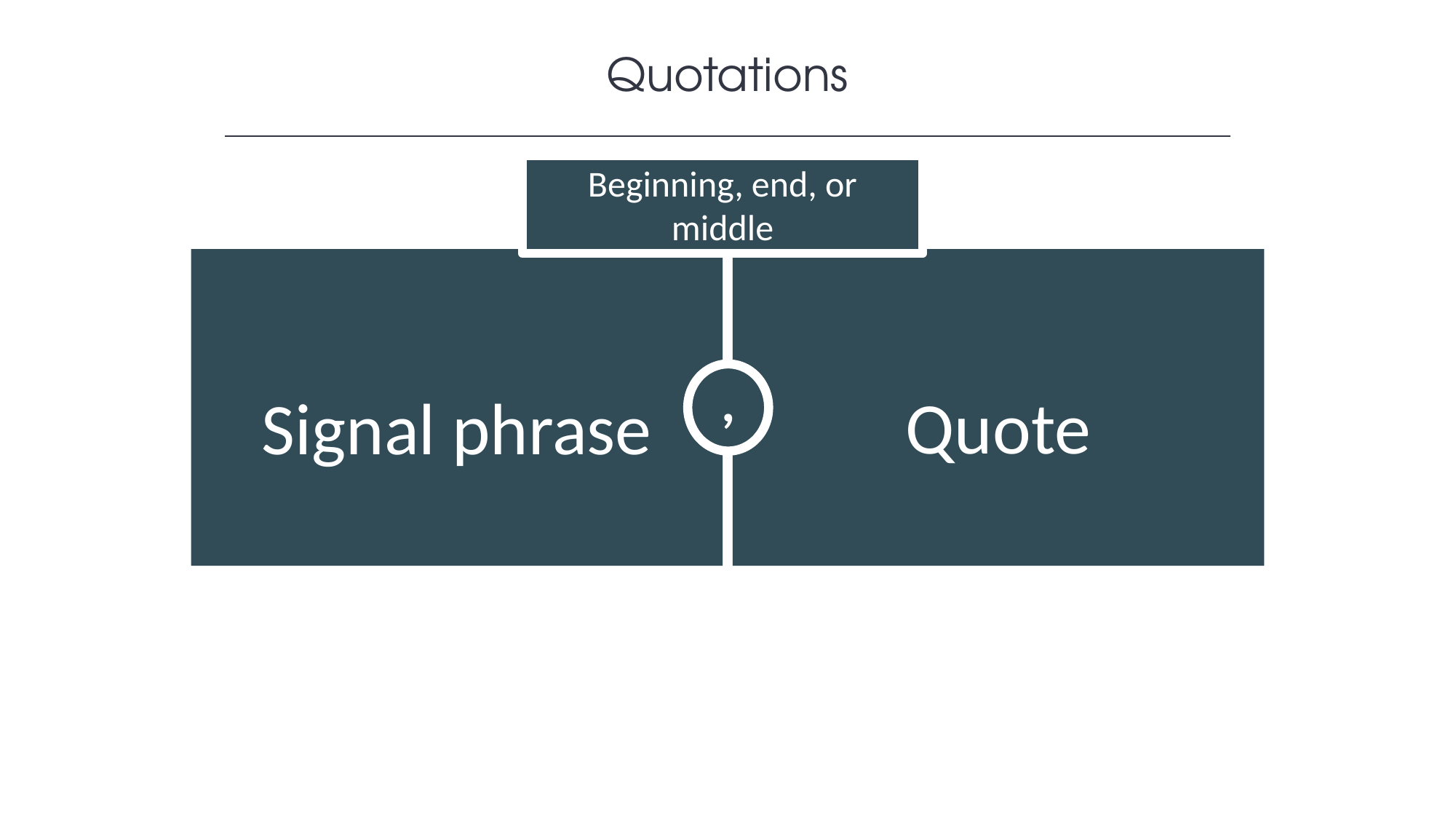

Quotations
HAWKES LEARNING
Beginning, end, or middle

,
Signal phrase
Quote